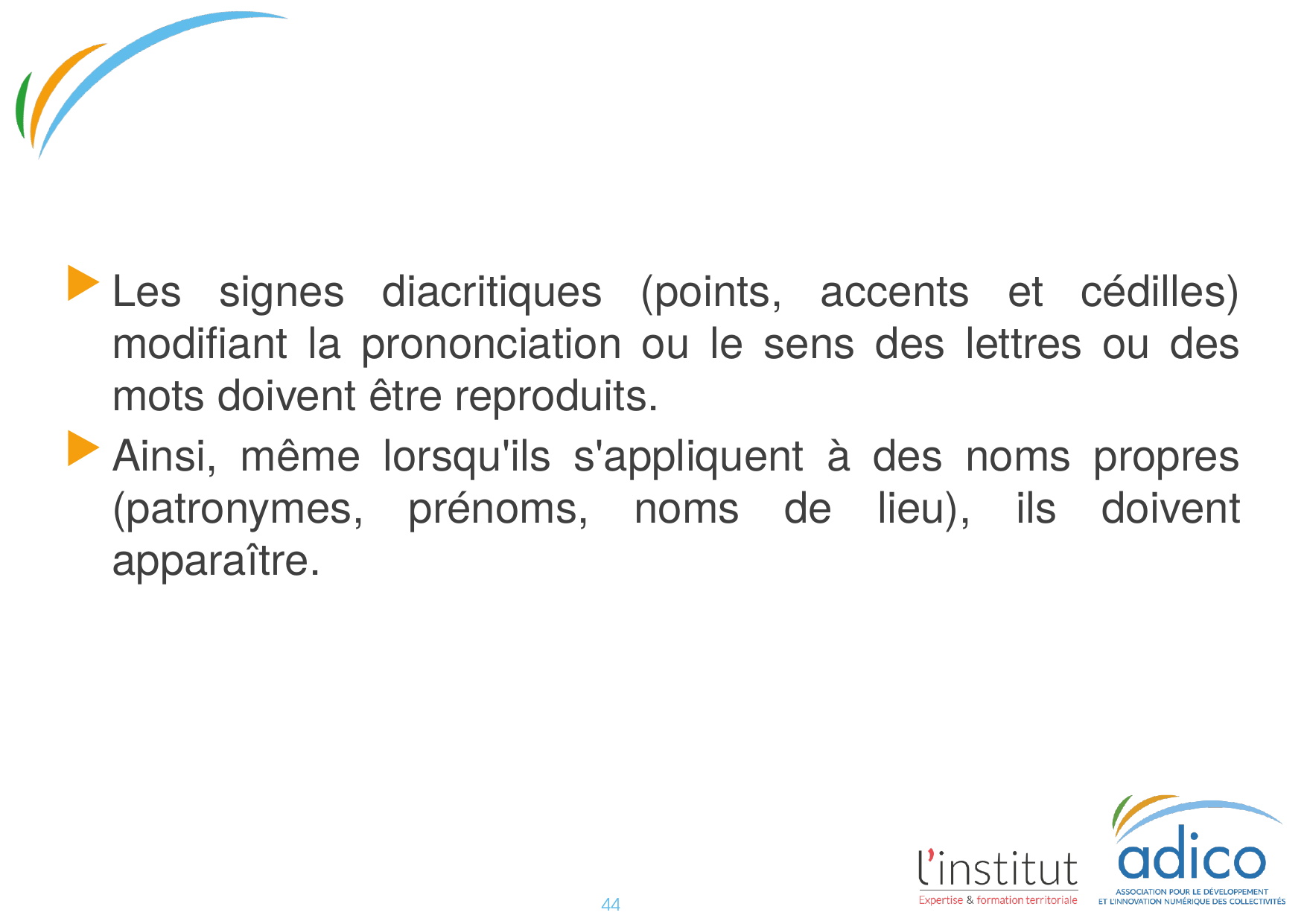

#

Les signes diacritiques (points, accents et cédilles) modifiant la prononciation ou le sens des lettres ou des mots doivent être reproduits.
Ainsi, même lorsqu'ils s'appliquent à des noms propres (patronymes, prénoms, noms de lieu), ils doivent apparaître.